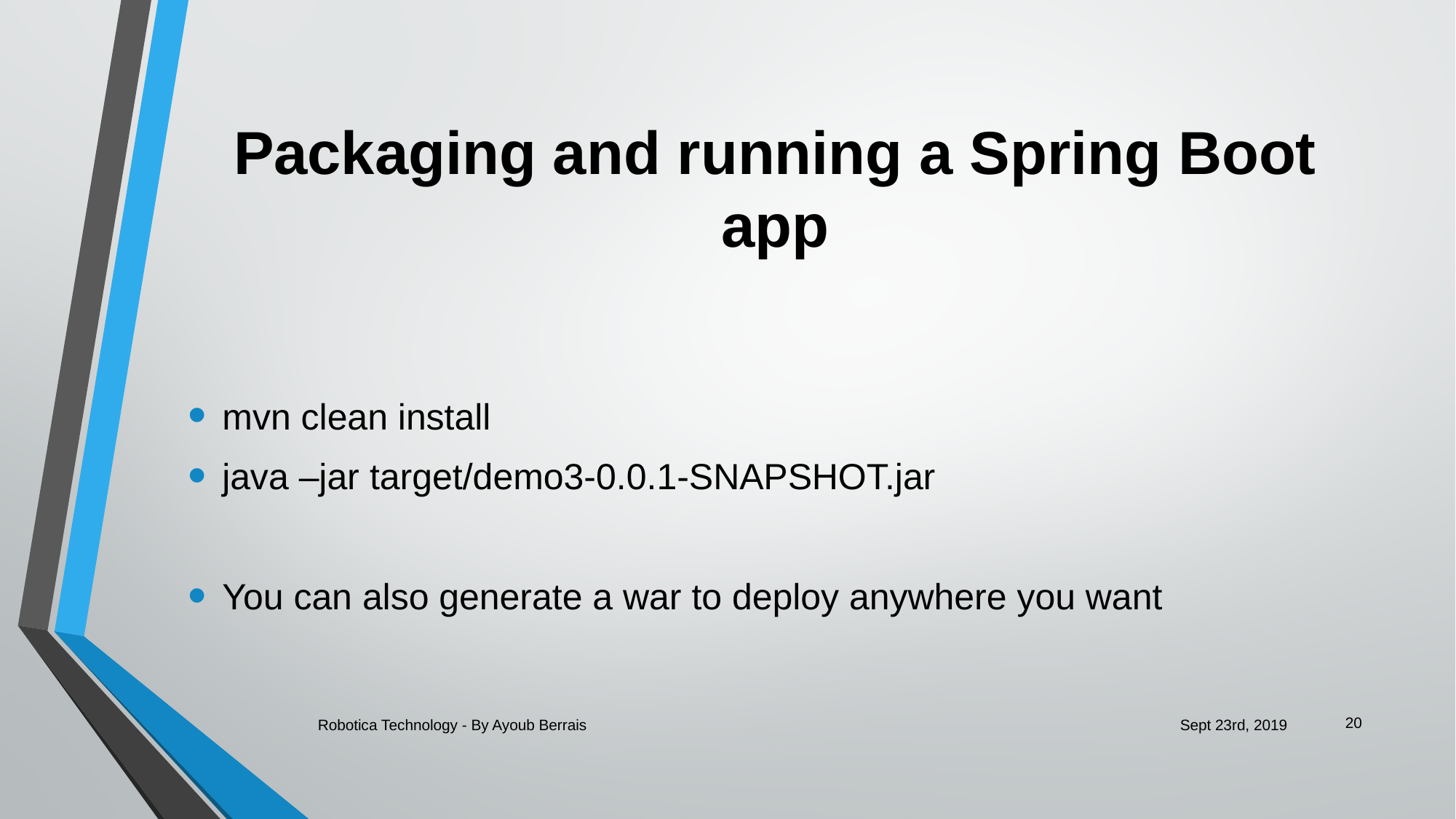

# Packaging and running a Spring Boot app
mvn clean install
java –jar target/demo3-0.0.1-SNAPSHOT.jar

You can also generate a war to deploy anywhere you want
20
Robotica Technology - By Ayoub Berrais
Sept 23rd, 2019